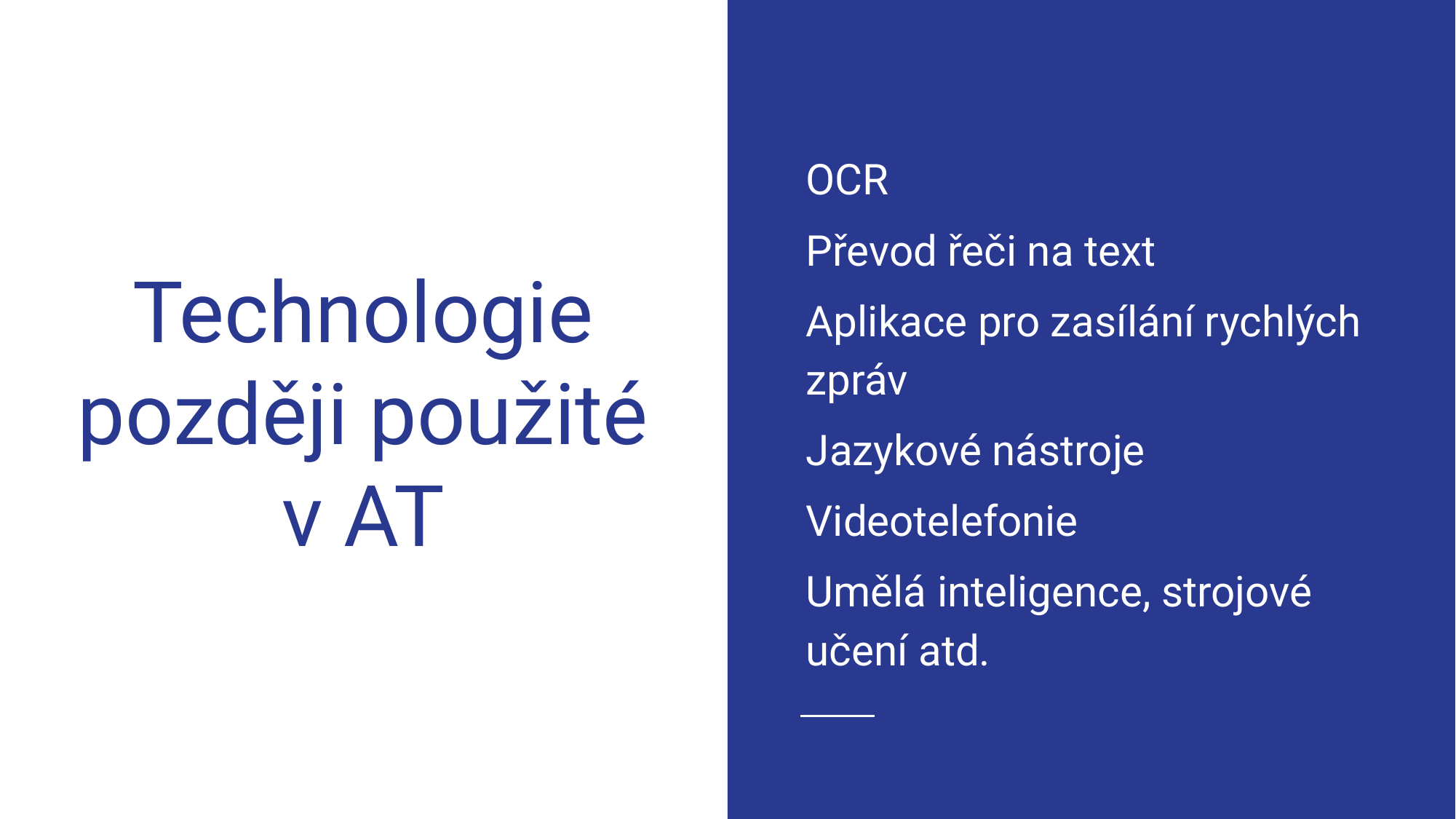

OCR
Převod řeči na text
Aplikace pro zasílání rychlých zpráv
Jazykové nástroje
Videotelefonie
Umělá inteligence, strojové učení atd.
# Technologie později použité v AT